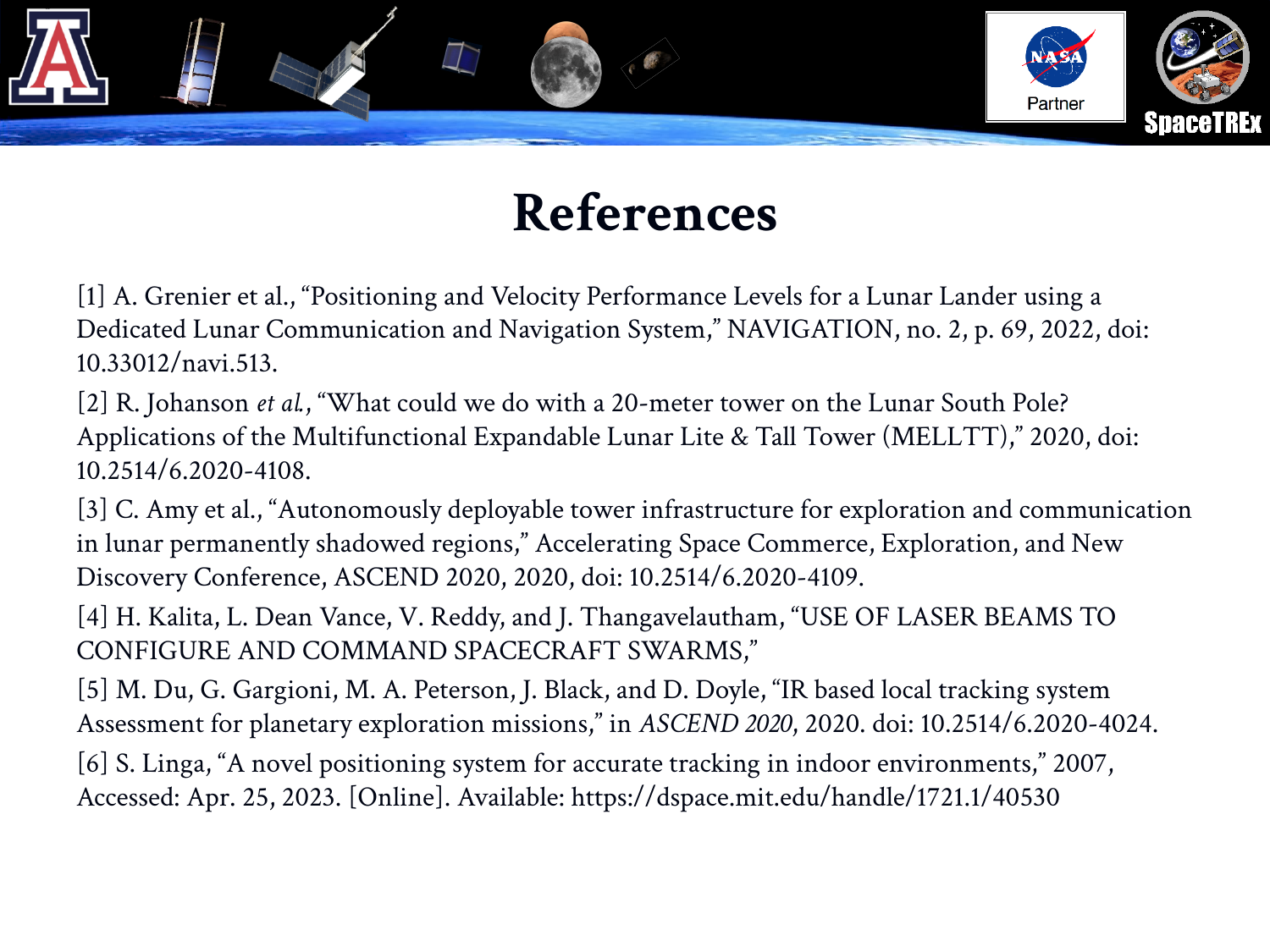

# References
[1] A. Grenier et al., “Positioning and Velocity Performance Levels for a Lunar Lander using a Dedicated Lunar Communication and Navigation System,” NAVIGATION, no. 2, p. 69, 2022, doi: 10.33012/navi.513.
[2] R. Johanson et al., “What could we do with a 20-meter tower on the Lunar South Pole? Applications of the Multifunctional Expandable Lunar Lite & Tall Tower (MELLTT),” 2020, doi: 10.2514/6.2020-4108.
[3] C. Amy et al., “Autonomously deployable tower infrastructure for exploration and communication in lunar permanently shadowed regions,” Accelerating Space Commerce, Exploration, and New Discovery Conference, ASCEND 2020, 2020, doi: 10.2514/6.2020-4109.
[4] H. Kalita, L. Dean Vance, V. Reddy, and J. Thangavelautham, “USE OF LASER BEAMS TO CONFIGURE AND COMMAND SPACECRAFT SWARMS,”
[5] M. Du, G. Gargioni, M. A. Peterson, J. Black, and D. Doyle, “IR based local tracking system Assessment for planetary exploration missions,” in ASCEND 2020, 2020. doi: 10.2514/6.2020-4024.
[6] S. Linga, “A novel positioning system for accurate tracking in indoor environments,” 2007, Accessed: Apr. 25, 2023. [Online]. Available: https://dspace.mit.edu/handle/1721.1/40530